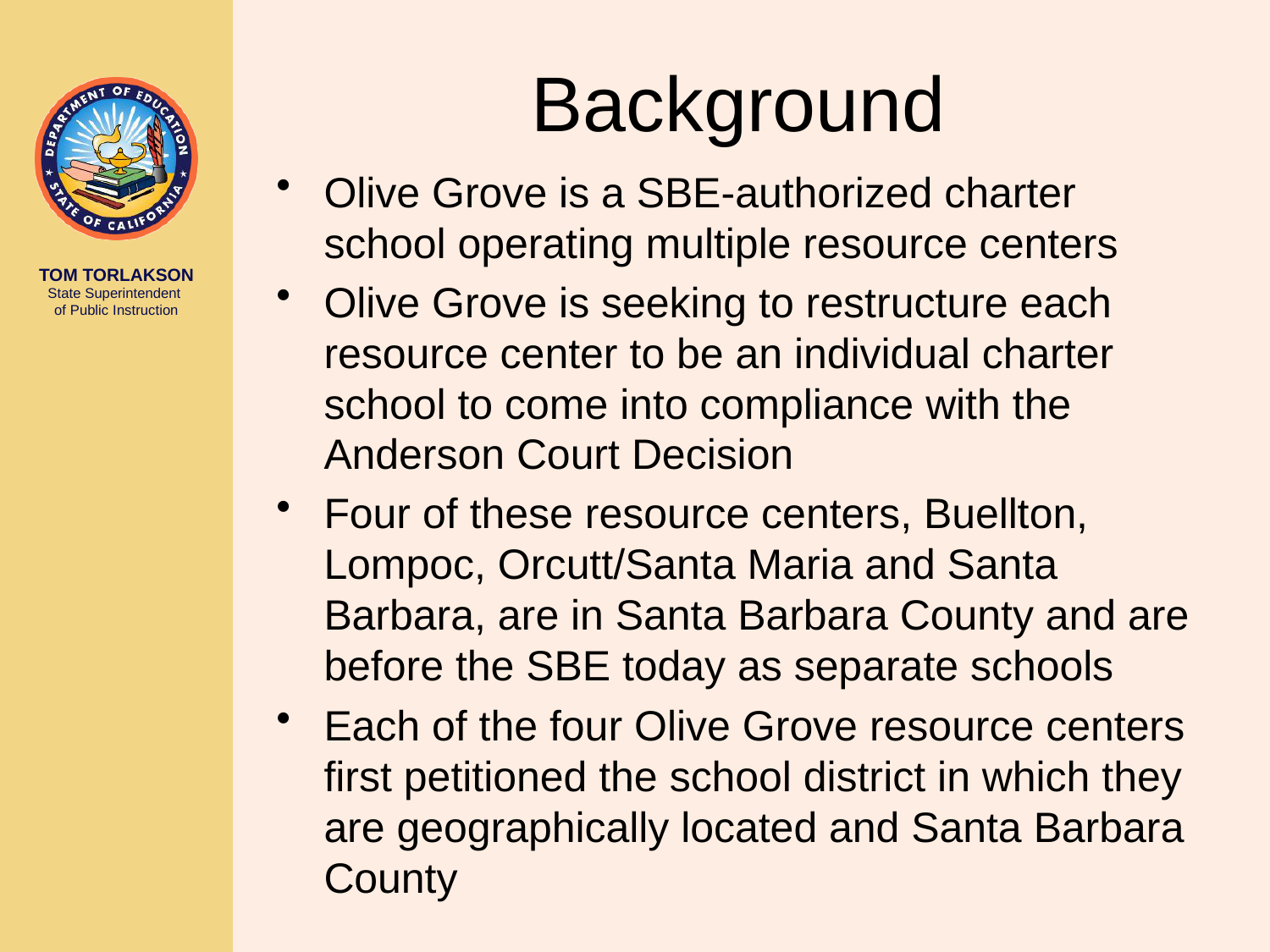

# Background
Olive Grove is a SBE-authorized charter school operating multiple resource centers
Olive Grove is seeking to restructure each resource center to be an individual charter school to come into compliance with the Anderson Court Decision
Four of these resource centers, Buellton, Lompoc, Orcutt/Santa Maria and Santa Barbara, are in Santa Barbara County and are before the SBE today as separate schools
Each of the four Olive Grove resource centers first petitioned the school district in which they are geographically located and Santa Barbara County